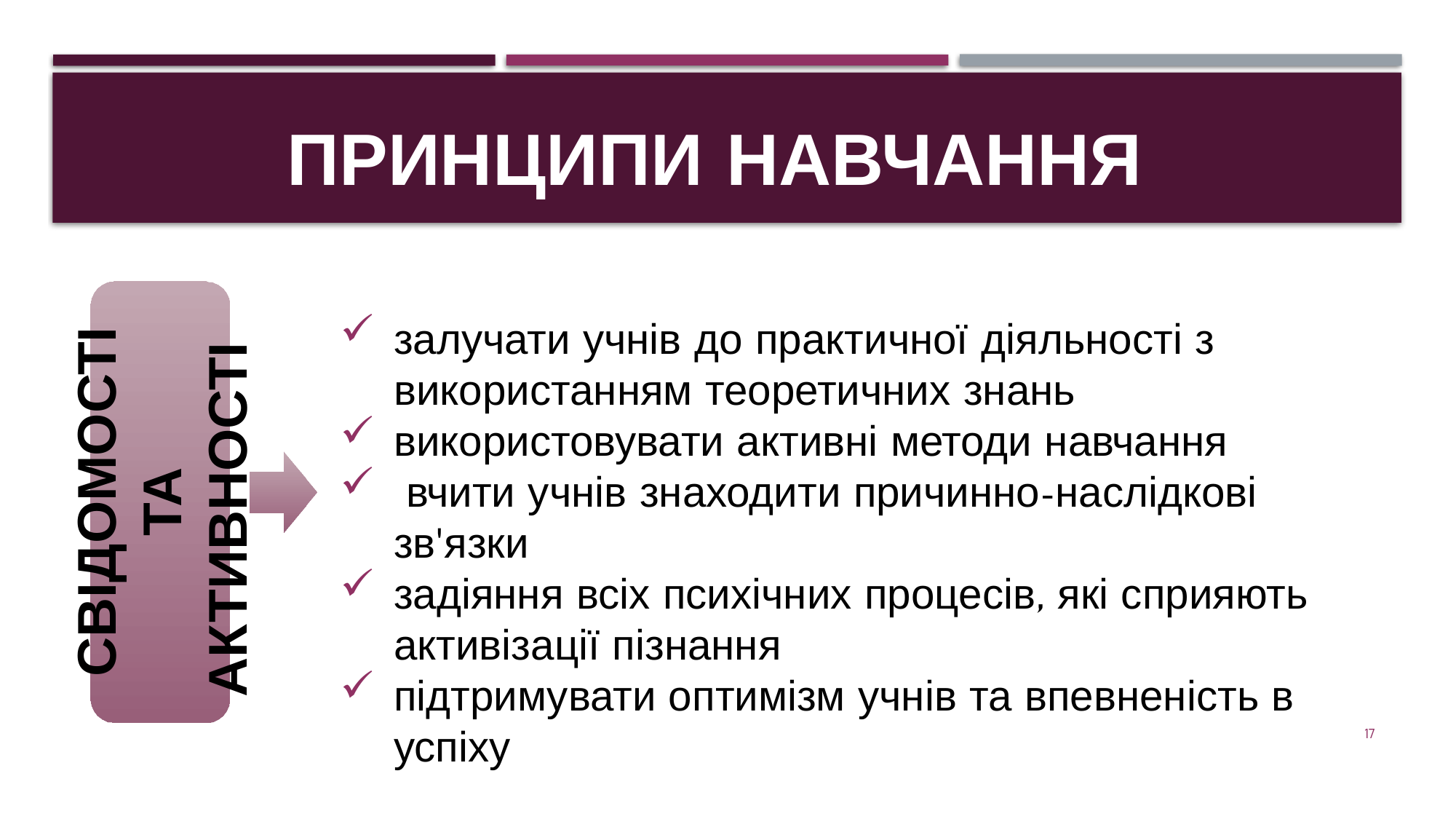

# Принципи навчання
СВІДОМОСТІ ТА АКТИВНОСТІ
залучати учнів до практичної діяльності з використанням теоретичних знань
використовувати активні методи навчання
 вчити учнів знаходити причинно-наслідкові зв'язки
задіяння всіх психічних процесів, які сприяють активізації пізнання
підтримувати оптимізм учнів та впевненість в успіху

17